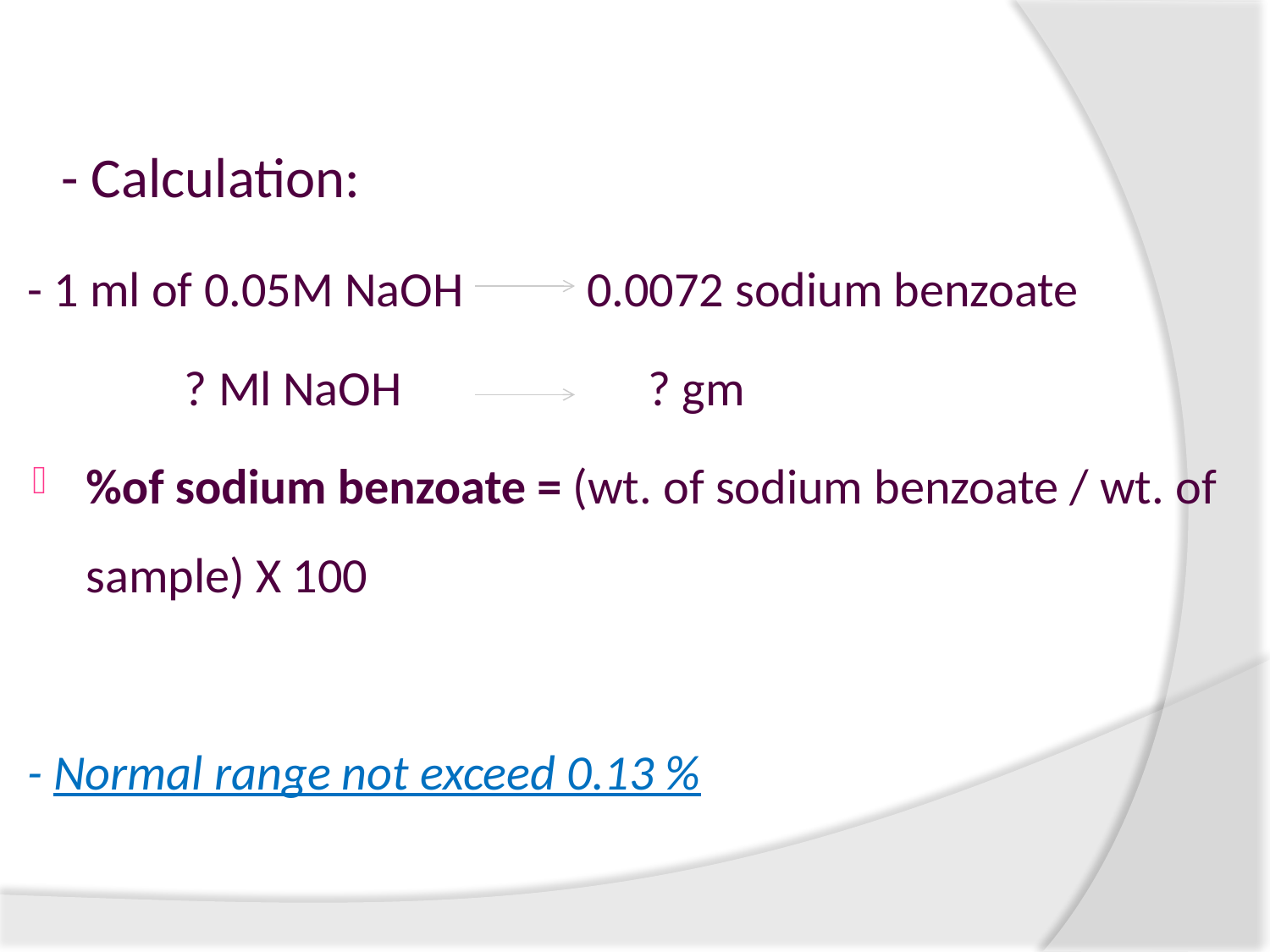

# - Calculation:
- 1 ml of 0.05M NaOH           0.0072 sodium benzoate
              ? Ml NaOH                      ? gm
%of sodium benzoate = (wt. of sodium benzoate / wt. of sample) X 100

- Normal range not exceed 0.13 %